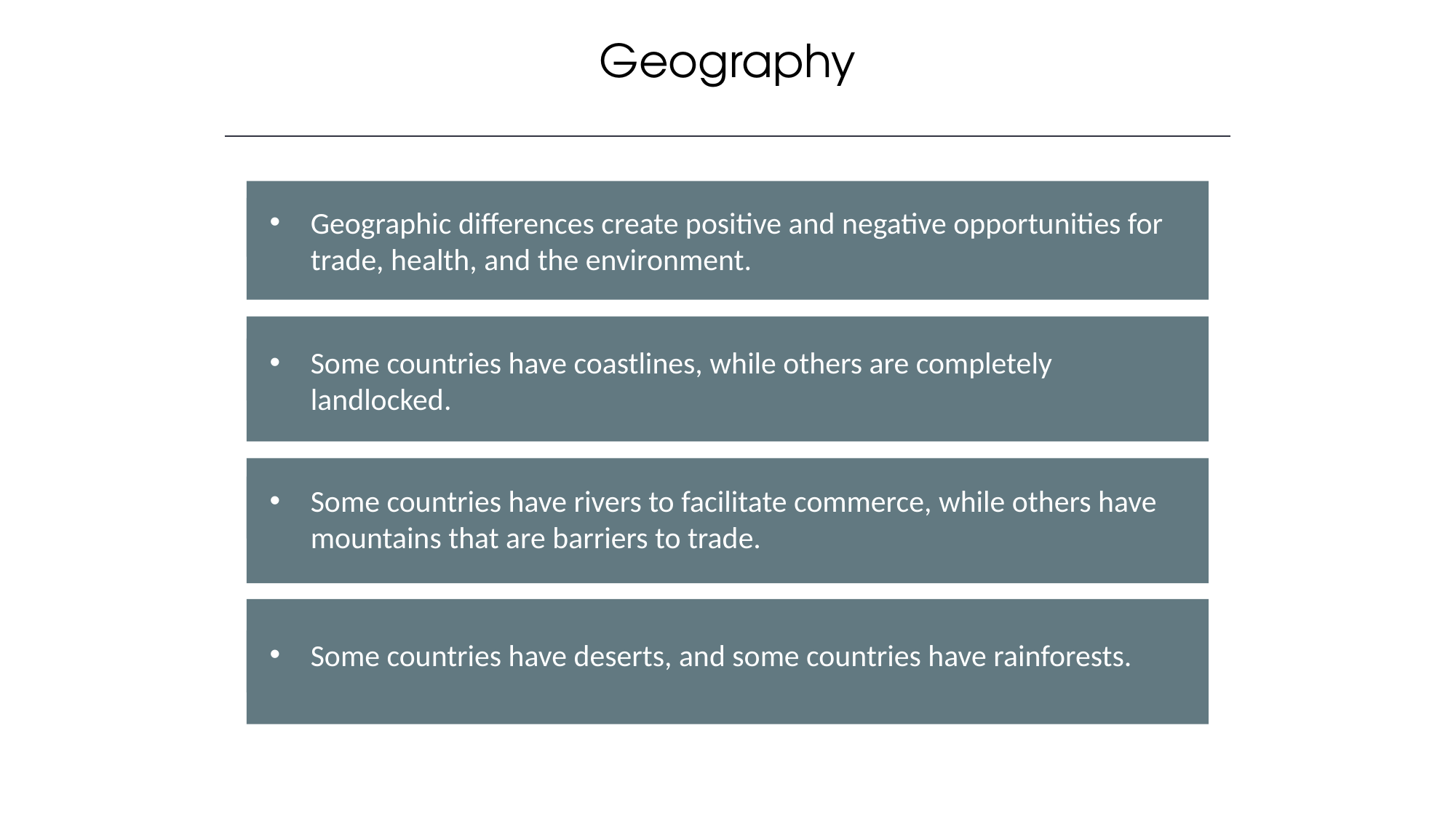

Geography

Geographic differences create positive and negative opportunities for trade, health, and the environment.

Some countries have coastlines, while others are completely landlocked.

Some countries have rivers to facilitate commerce, while others have mountains that are barriers to trade.

Some countries have deserts, and some countries have rainforests.